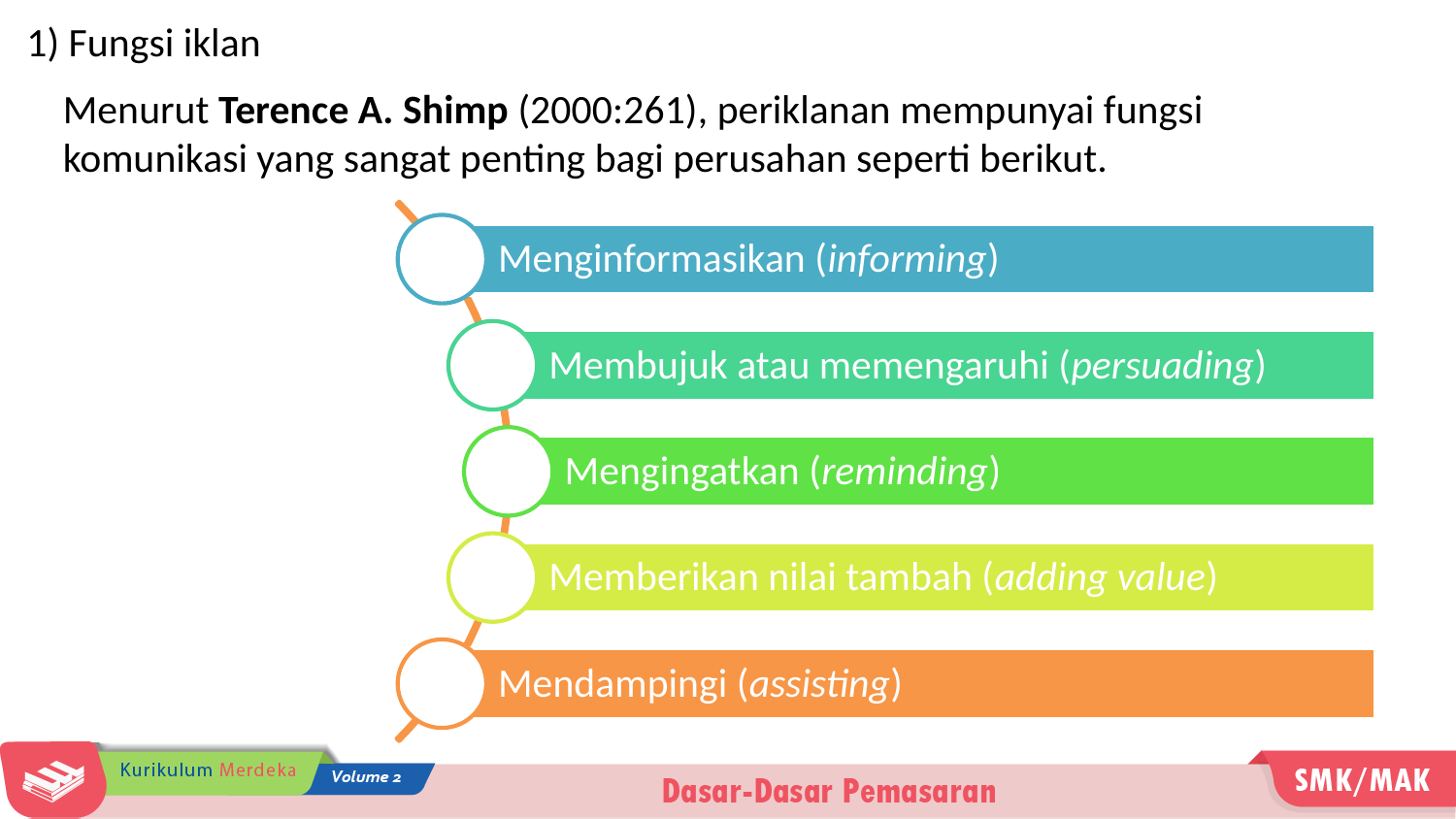

1) Fungsi iklan
Menurut Terence A. Shimp (2000:261), periklanan mempunyai fungsi komunikasi yang sangat penting bagi perusahan seperti berikut.
Menginformasikan (informing)
Membujuk atau memengaruhi (persuading)
Mengingatkan (reminding)
Memberikan nilai tambah (adding value)
Mendampingi (assisting)